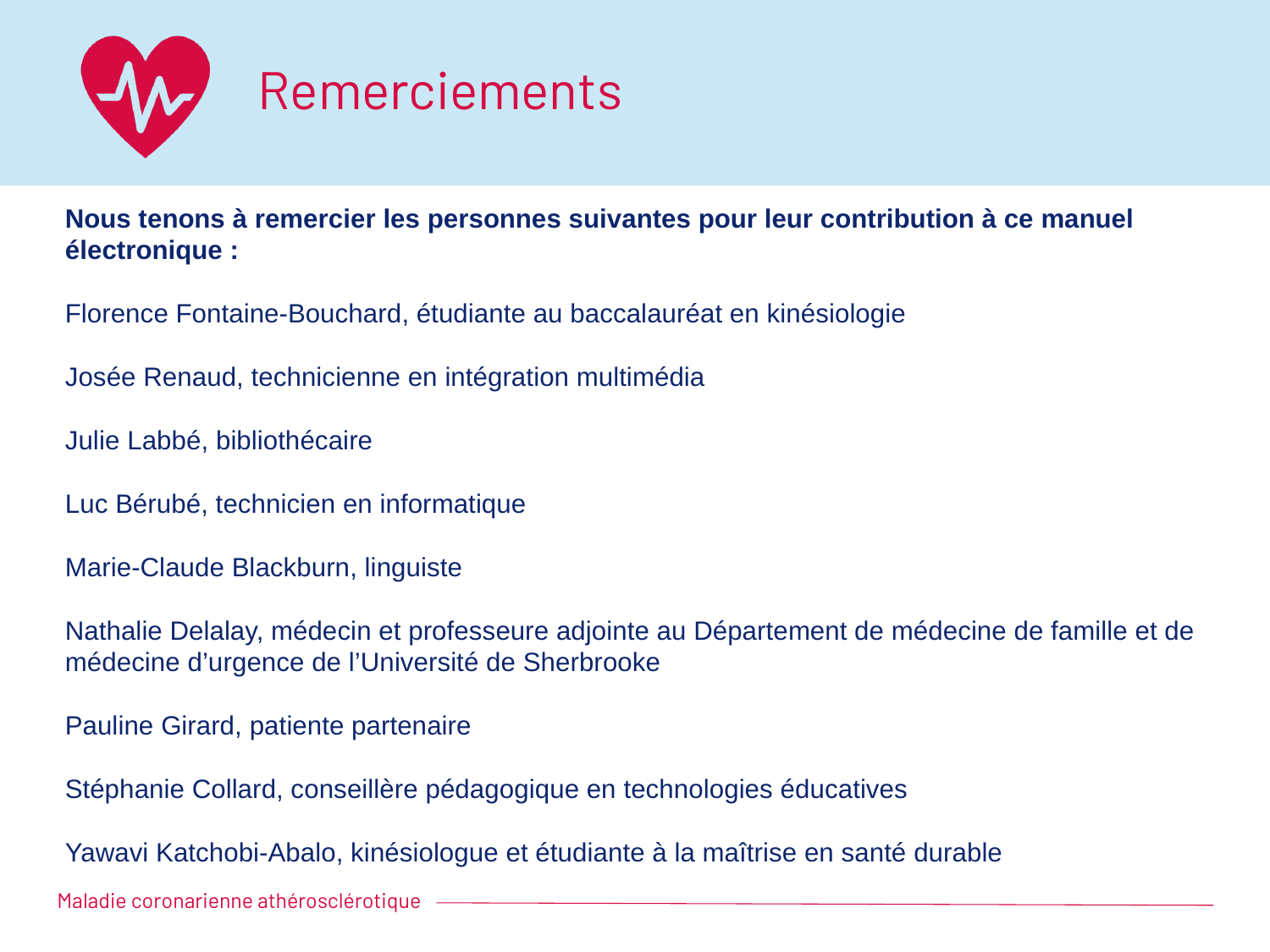

# Remerciements
Nous tenons à remercier les personnes suivantes pour leur contribution à ce manuel électronique :

Florence Fontaine-Bouchard, étudiante au baccalauréat en kinésiologie

Josée Renaud, technicienne en intégration multimédia

Julie Labbé, bibliothécaire

Luc Bérubé, technicien en informatique

Marie-Claude Blackburn, linguiste

Nathalie Delalay, médecin et professeure adjointe au Département de médecine de famille et de médecine d’urgence de l’Université de Sherbrooke

Pauline Girard, patiente partenaire

Stéphanie Collard, conseillère pédagogique en technologies éducatives

Yawavi Katchobi-Abalo, kinésiologue et étudiante à la maîtrise en santé durable